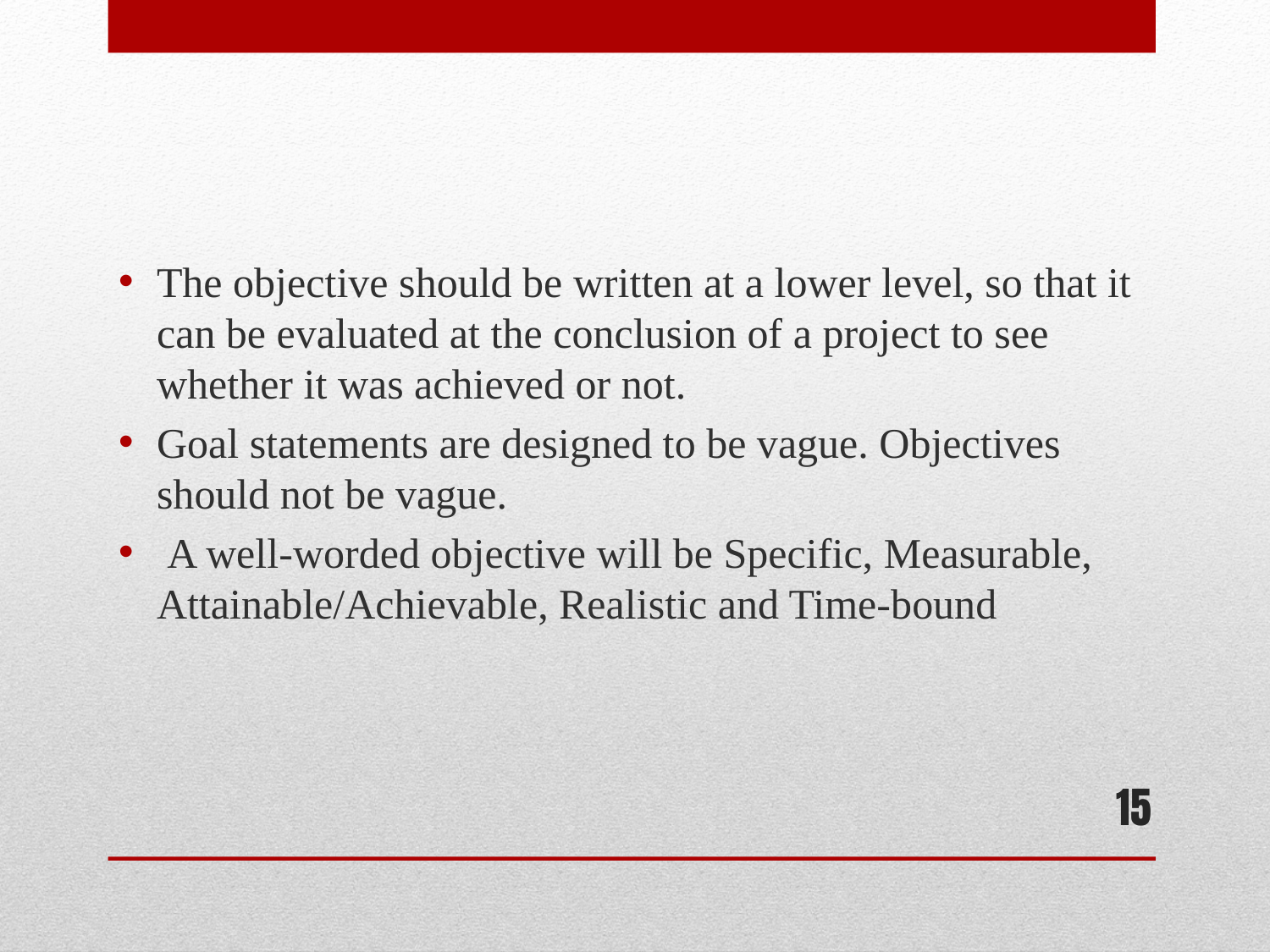

The objective should be written at a lower level, so that it can be evaluated at the conclusion of a project to see whether it was achieved or not.
Goal statements are designed to be vague. Objectives should not be vague.
 A well-worded objective will be Specific, Measurable, Attainable/Achievable, Realistic and Time-bound
15